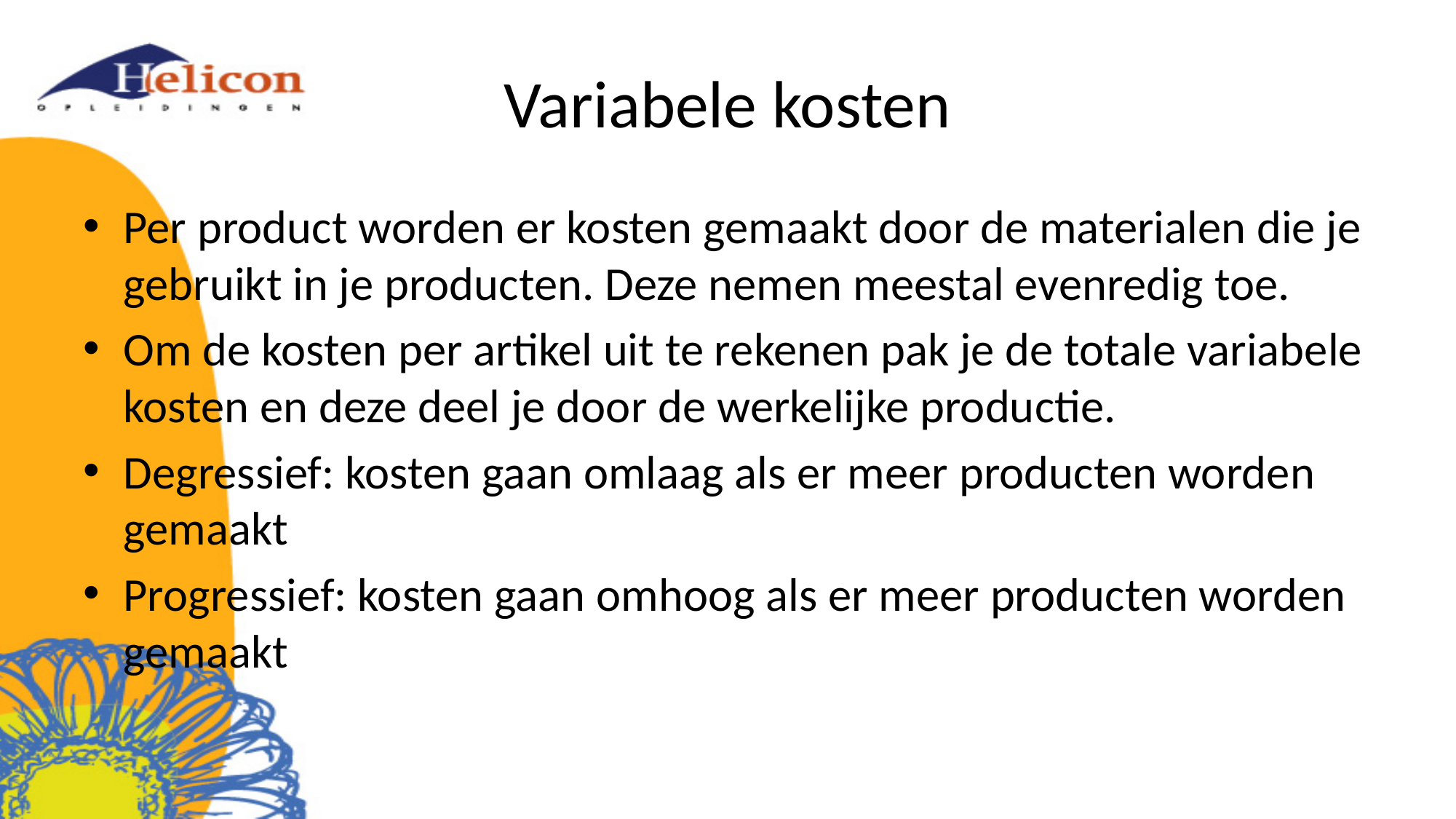

# Variabele kosten
Per product worden er kosten gemaakt door de materialen die je gebruikt in je producten. Deze nemen meestal evenredig toe.
Om de kosten per artikel uit te rekenen pak je de totale variabele kosten en deze deel je door de werkelijke productie.
Degressief: kosten gaan omlaag als er meer producten worden gemaakt
Progressief: kosten gaan omhoog als er meer producten worden gemaakt